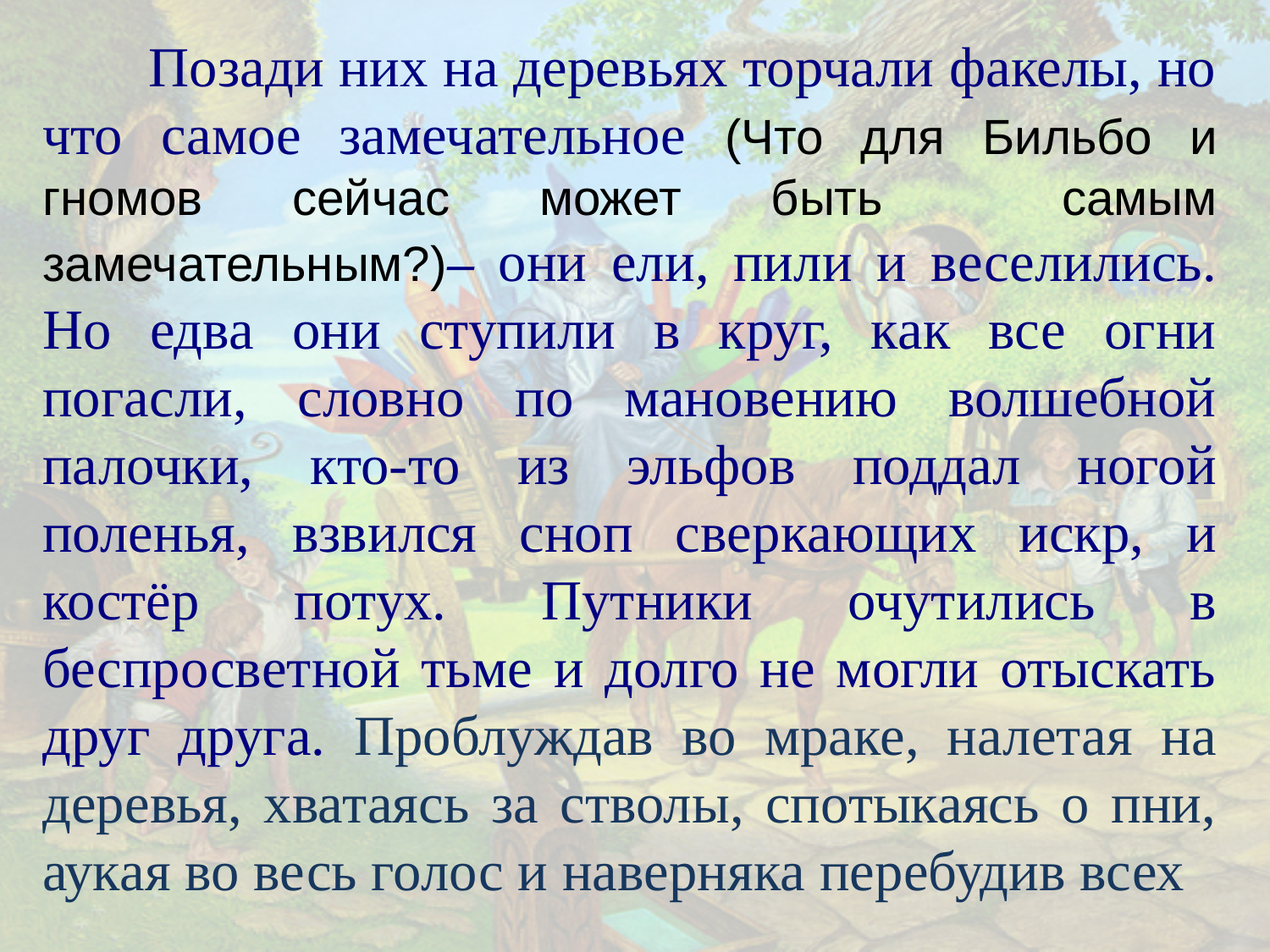

Позади них на деревьях торчали факелы, но что самое замечательное (Что для Бильбо и гномов сейчас может быть  самым замечательным?)– они ели, пили и веселились. Но едва они ступили в круг, как все огни погасли, словно по мановению волшебной палочки, кто-то из эльфов поддал ногой поленья, взвился сноп сверкающих искр, и костёр потух. Путники очутились в беспросветной тьме и долго не могли отыскать друг друга. Проблуждав во мраке, налетая на деревья, хватаясь за стволы, спотыкаясь о пни, аукая во весь голос и наверняка перебудив всех